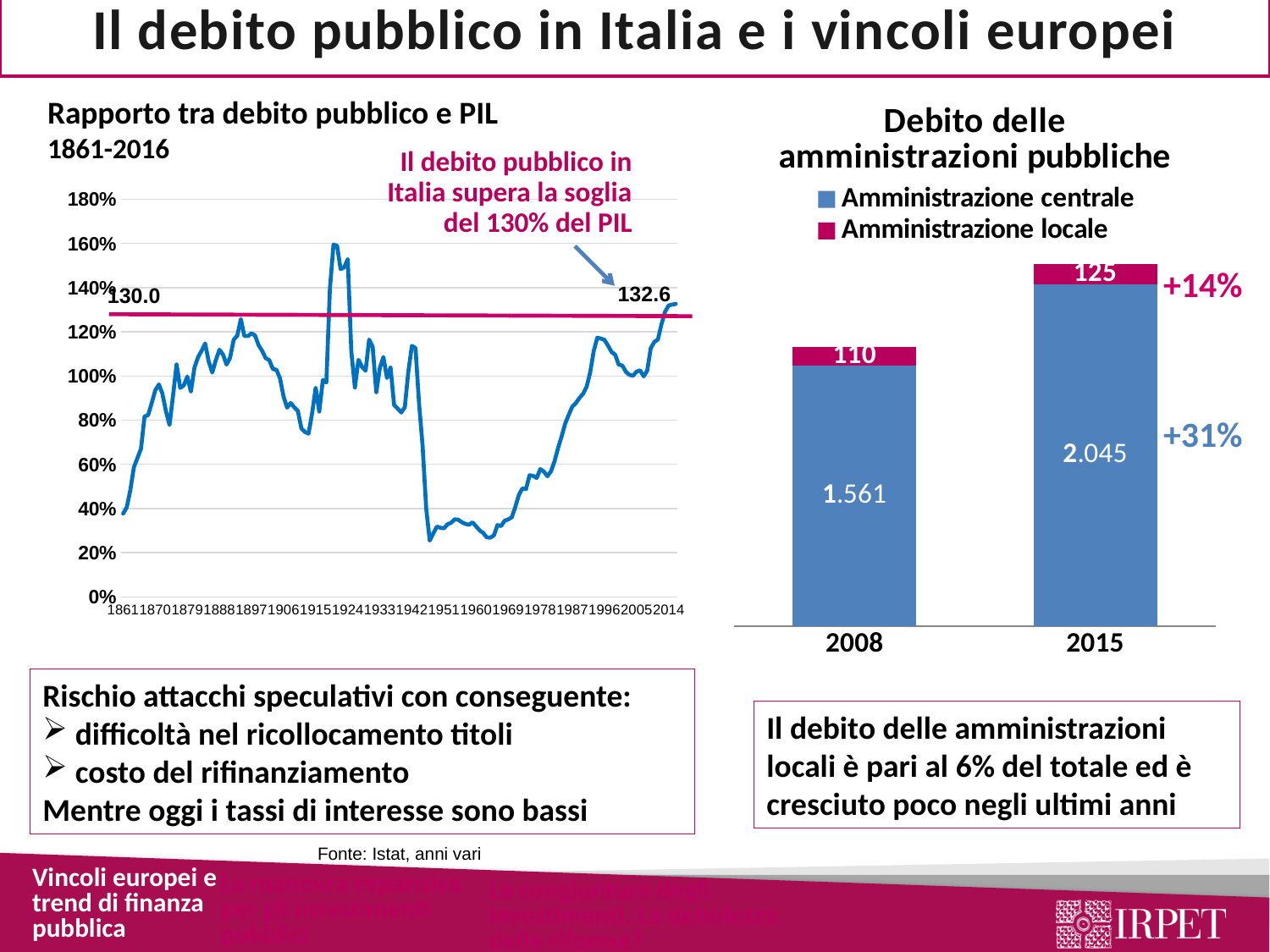

Il debito pubblico in Italia e i vincoli europei

### Chart: Debito delle amministrazioni pubbliche

| Category | Amministrazione centrale | Amministrazione locale |
|---|---|---|
| 2008 | 1561.0 | 110.0 |
| 2015 | 2045.0 | 125.0 |
Rapporto tra debito pubblico e PIL
1861-2016
Il debito pubblico in Italia supera la soglia del 130% del PIL

### Chart

| Category | DEBITO/PIL |
|---|---|
| 1861 | 0.3764791704537434 |
| 1862 | 0.4050472690200891 |
| 1863 | 0.48197809377841055 |
| 1864 | 0.5854461032785251 |
| 1865 | 0.6284666457259893 |
| 1866 | 0.6702926107585803 |
| 1867 | 0.816560911578628 |
| 1868 | 0.8230407876571385 |
| 1869 | 0.8769356142668379 |
| 1870 | 0.9345637592863986 |
| 1871 | 0.9612893032725845 |
| 1872 | 0.9205102241106334 |
| 1873 | 0.8416401963632668 |
| 1874 | 0.7781194987257064 |
| 1875 | 0.9109994867713775 |
| 1876 | 1.051964917854306 |
| 1877 | 0.9457436439423945 |
| 1878 | 0.9569965478187915 |
| 1879 | 0.9972532263893915 |
| 1880 | 0.9291067133426395 |
| 1881 | 1.0376109546765981 |
| 1882 | 1.084556899828565 |
| 1883 | 1.113873986106956 |
| 1884 | 1.1469128664983599 |
| 1885 | 1.065468229999018 |
| 1886 | 1.0155392623291926 |
| 1887 | 1.0717406397084839 |
| 1888 | 1.1187300155996938 |
| 1889 | 1.096738773263274 |
| 1890 | 1.0513346865006077 |
| 1891 | 1.083592564703603 |
| 1892 | 1.1642509812173891 |
| 1893 | 1.181964092236554 |
| 1894 | 1.257350821592033 |
| 1895 | 1.1808871205795313 |
| 1896 | 1.1805180646939282 |
| 1897 | 1.1928304098940261 |
| 1898 | 1.1828912707892738 |
| 1899 | 1.1394242409951434 |
| 1900 | 1.1131197753160131 |
| 1901 | 1.0802978460254071 |
| 1902 | 1.0712609174136698 |
| 1903 | 1.031159739902175 |
| 1904 | 1.028260530662121 |
| 1905 | 0.9891668208573379 |
| 1906 | 0.906424668061878 |
| 1907 | 0.856464334506302 |
| 1908 | 0.87735710248734 |
| 1909 | 0.8579428828169685 |
| 1910 | 0.8421069439046 |
| 1911 | 0.7620227341861495 |
| 1912 | 0.7462798871366957 |
| 1913 | 0.7386527823533948 |
| 1914 | 0.8316964064147478 |
| 1915 | 0.9462705336688813 |
| 1916 | 0.838840704730331 |
| 1917 | 0.981149429229704 |
| 1918 | 0.9709483474119459 |
| 1919 | 1.394680798999005 |
| 1920 | 1.594731269225907 |
| 1921 | 1.5892147701287311 |
| 1922 | 1.4836622653533798 |
| 1923 | 1.491644568719267 |
| 1924 | 1.528708766040628 |
| 1925 | 1.1123813667613651 |
| 1926 | 0.94786354935383 |
| 1927 | 1.0729467106546038 |
| 1928 | 1.041476268737723 |
| 1929 | 1.0237932990143166 |
| 1930 | 1.16460685260923 |
| 1931 | 1.13099051433235 |
| 1932 | 0.9263765288810706 |
| 1933 | 1.035718387696581 |
| 1934 | 1.085683763736146 |
| 1935 | 0.9907984883608275 |
| 1936 | 1.03917198835852 |
| 1937 | 0.8684478407995115 |
| 1938 | 0.8522449505107565 |
| 1939 | 0.8345610411857386 |
| 1940 | 0.8582402512996136 |
| 1941 | 1.0198916731882108 |
| 1942 | 1.13627139108139 |
| 1943 | 1.1260671795422192 |
| 1944 | 0.8759731972582275 |
| 1945 | 0.6834580217473333 |
| 1946 | 0.3999991009393714 |
| 1947 | 0.254342424883716 |
| 1948 | 0.286811642748105 |
| 1949 | 0.31790771494169634 |
| 1950 | 0.31254854649859193 |
| 1951 | 0.31015548865652676 |
| 1952 | 0.32843965996337426 |
| 1953 | 0.3351926512593924 |
| 1954 | 0.3507125112714504 |
| 1955 | 0.34903247886409533 |
| 1956 | 0.33761879786347376 |
| 1957 | 0.3298859423816176 |
| 1958 | 0.32659904188126726 |
| 1959 | 0.3369802113111394 |
| 1960 | 0.31900853431518034 |
| 1961 | 0.3003250327496794 |
| 1962 | 0.28886002354493834 |
| 1963 | 0.26936497079625044 |
| 1964 | 0.26766603841125475 |
| 1965 | 0.278027045471478 |
| 1966 | 0.32481008117009863 |
| 1967 | 0.32053020900208035 |
| 1968 | 0.3442261852204885 |
| 1969 | 0.35037266671311135 |
| 1970 | 0.359776918441409 |
| 1971 | 0.4064326997718584 |
| 1972 | 0.46164228365662 |
| 1973 | 0.490849113586174 |
| 1974 | 0.4878461002355414 |
| 1975 | 0.5505011293296216 |
| 1976 | 0.547409320305378 |
| 1977 | 0.5377754968896739 |
| 1978 | 0.5783643060099616 |
| 1979 | 0.5664650140736965 |
| 1980 | 0.5457159465741288 |
| 1981 | 0.5684705867273203 |
| 1982 | 0.6137648548051848 |
| 1983 | 0.6740275657316125 |
| 1984 | 0.7270301134468635 |
| 1985 | 0.7847212048929555 |
| 1986 | 0.8241169844491595 |
| 1987 | 0.8616417565576449 |
| 1988 | 0.8772487012453055 |
| 1989 | 0.9004578157967416 |
| 1990 | 0.918894084033065 |
| 1991 | 0.9506937781287476 |
| 1992 | 1.016400724049928 |
| 1993 | 1.113411083211975 |
| 1994 | 1.172731089258278 |
| 1995 | 1.1690947831000358 |
| 1996 | 1.1634088438756 |
| 1997 | 1.137639739793341 |
| 1998 | 1.1080785164806042 |
| 1999 | 1.096554807400579 |
| 2000 | 1.051063808636768 |
| 2001 | 1.0472674238485722 |
| 2002 | 1.019233989673133 |
| 2003 | 1.004854221955012 |
| 2004 | 1.000893339268506 |
| 2005 | 1.0194090766121469 |
| 2006 | 1.025572810753069 |
| 2007 | 0.997920172413931 |
| 2008 | 1.0240479801667373 |
| 2009 | 1.125445725489999 |
| 2010 | 1.1540822349350222 |
| 2011 | 1.165161983416524 |
| 2012 | 1.2335516020996637 |
| 2013 | 1.2901538840767242 |
| 2014 | 1.3189734905353299 |
| 2015 | 1.32293734698704 |
| 2016 | 1.3261835845512582 |
+14%
132.6
130.0
+31%
Rischio attacchi speculativi con conseguente:
 difficoltà nel ricollocamento titoli
 costo del rifinanziamento
Mentre oggi i tassi di interesse sono bassi
Il debito delle amministrazioni locali è pari al 6% del totale ed è cresciuto poco negli ultimi anni
Fonte: Istat, anni vari
Vincoli europei e trend di finanza pubblica
La manovra espansiva per gli investimenti pubblici
La congiuntura degli investimenti. La debolezza delle riforme?